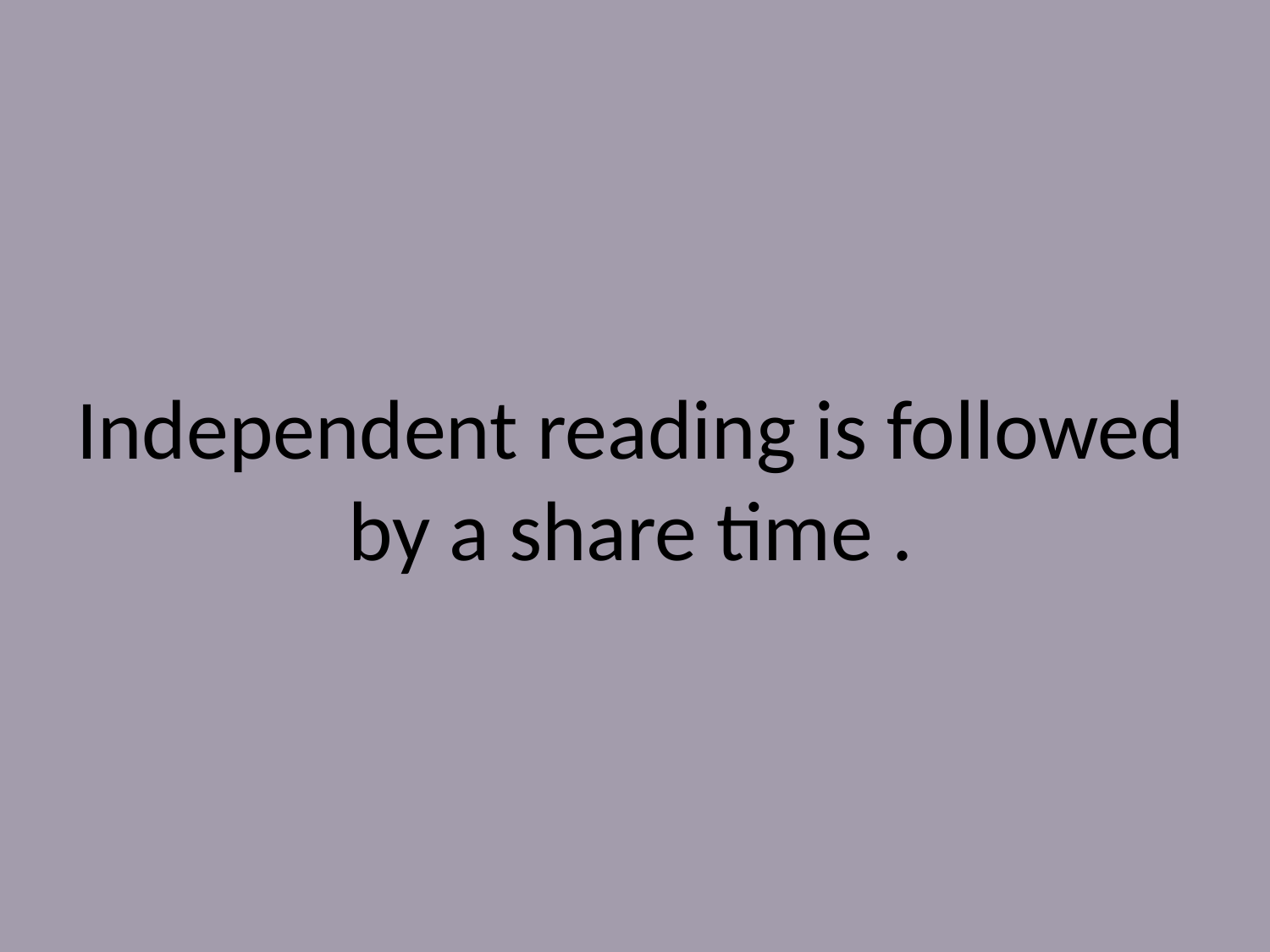

# Independent reading is followed by a share time .